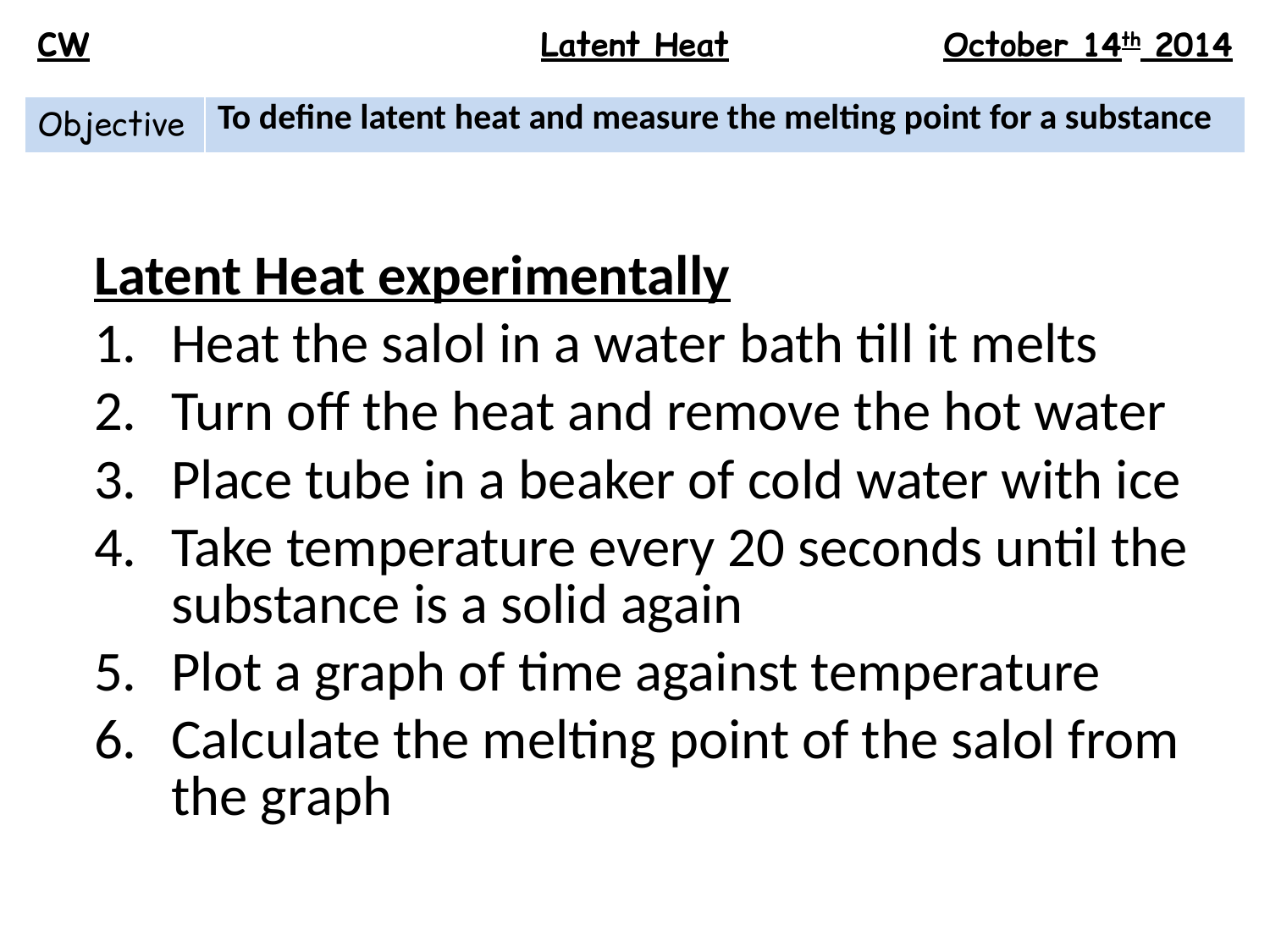

| CW | Latent Heat | October 14th 2014 |
| --- | --- | --- |
| Objective | To define latent heat and measure the melting point for a substance |
| --- | --- |
Latent Heat experimentally
Heat the salol in a water bath till it melts
Turn off the heat and remove the hot water
Place tube in a beaker of cold water with ice
Take temperature every 20 seconds until the substance is a solid again
Plot a graph of time against temperature
Calculate the melting point of the salol from the graph